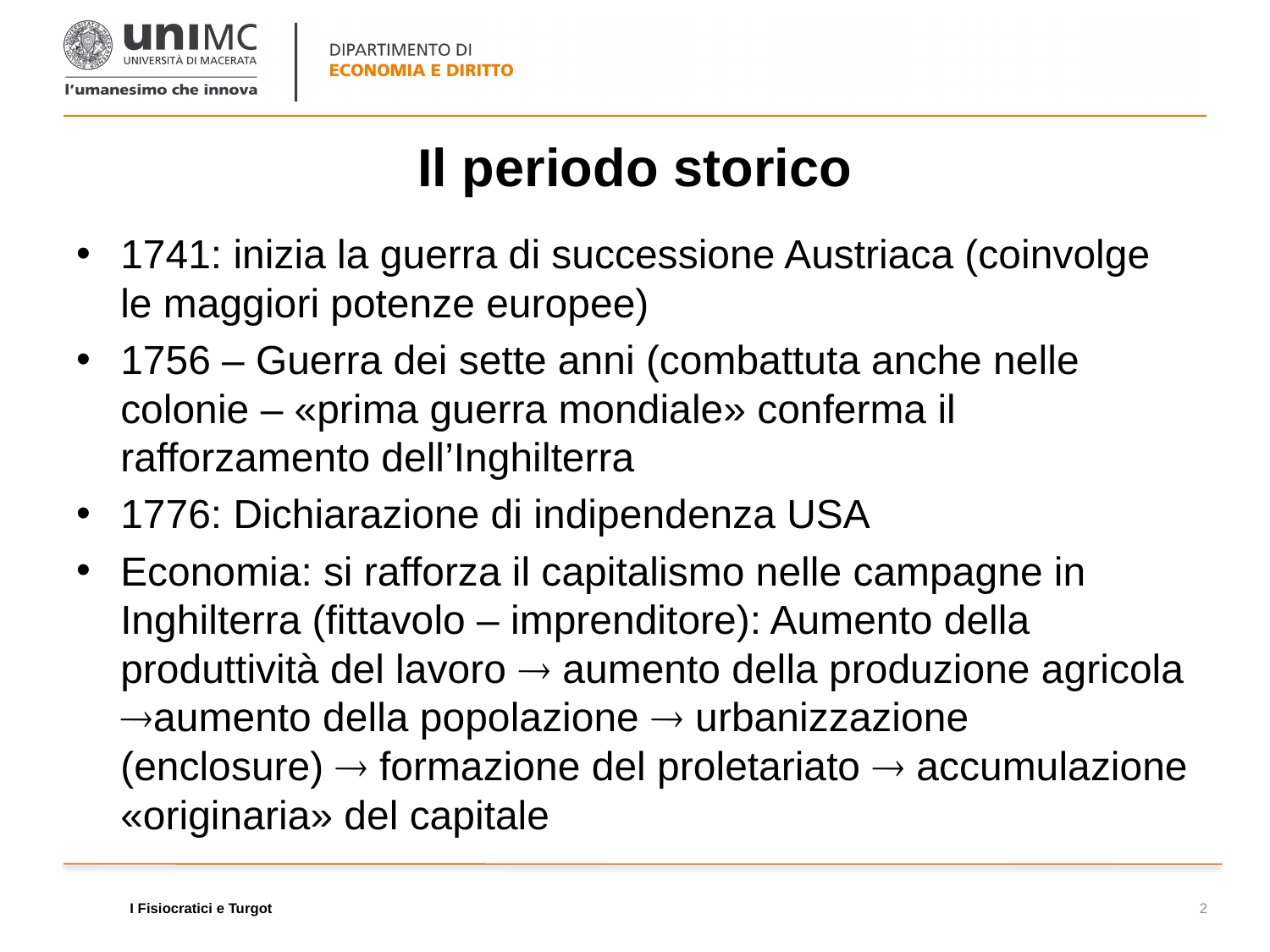

# Il periodo storico
1741: inizia la guerra di successione Austriaca (coinvolge le maggiori potenze europee)
1756 – Guerra dei sette anni (combattuta anche nelle colonie – «prima guerra mondiale» conferma il rafforzamento dell’Inghilterra
1776: Dichiarazione di indipendenza USA
Economia: si rafforza il capitalismo nelle campagne in Inghilterra (fittavolo – imprenditore): Aumento della produttività del lavoro → aumento della produzione agricola →aumento della popolazione → urbanizzazione  (enclosure) → formazione del proletariato → accumulazione «originaria» del capitale
I Fisiocratici e Turgot
2